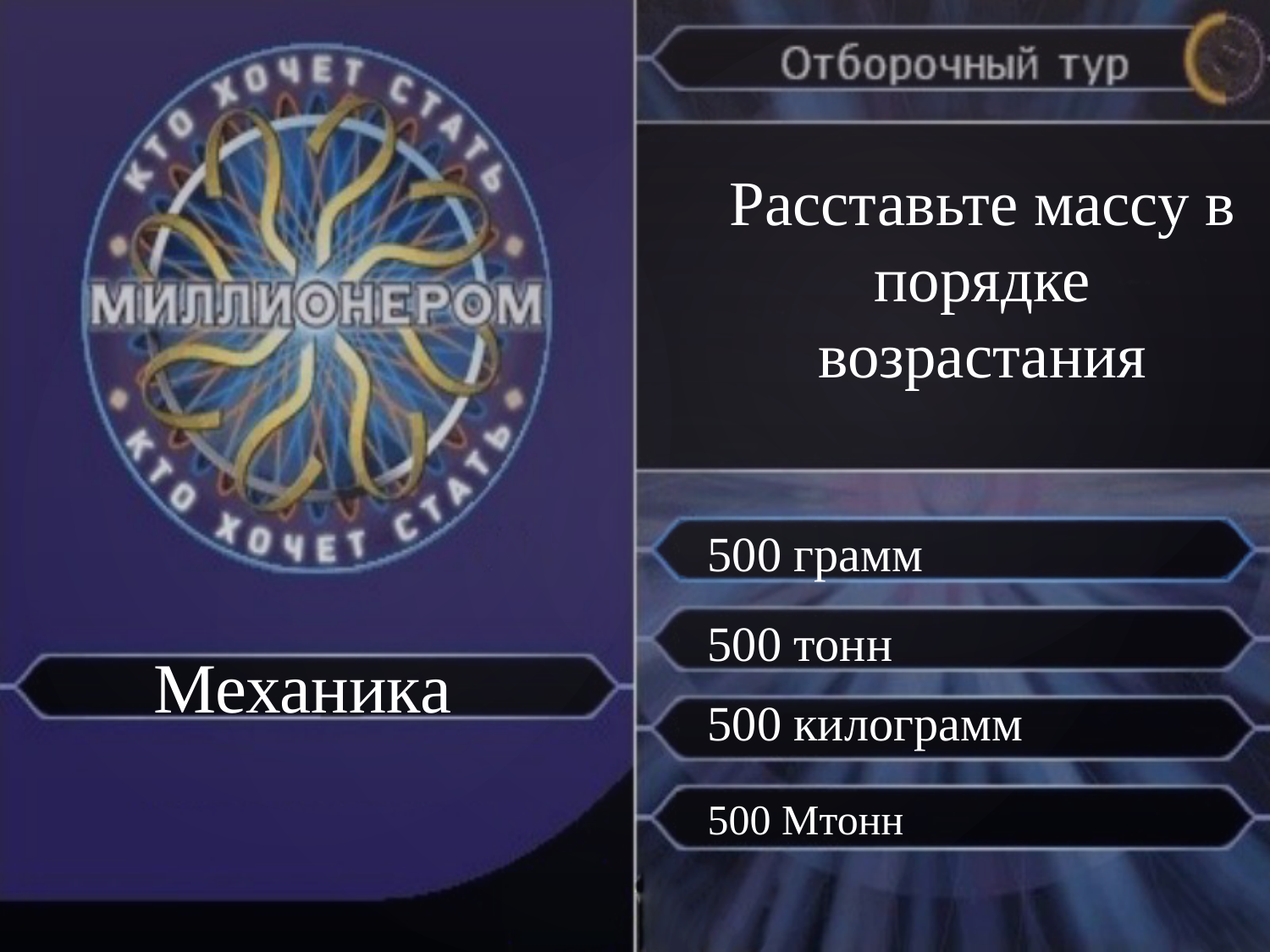

Расставьте массу в порядке возрастания
500 грамм
500 тонн
Механика
500 килограмм
500 Мтонн